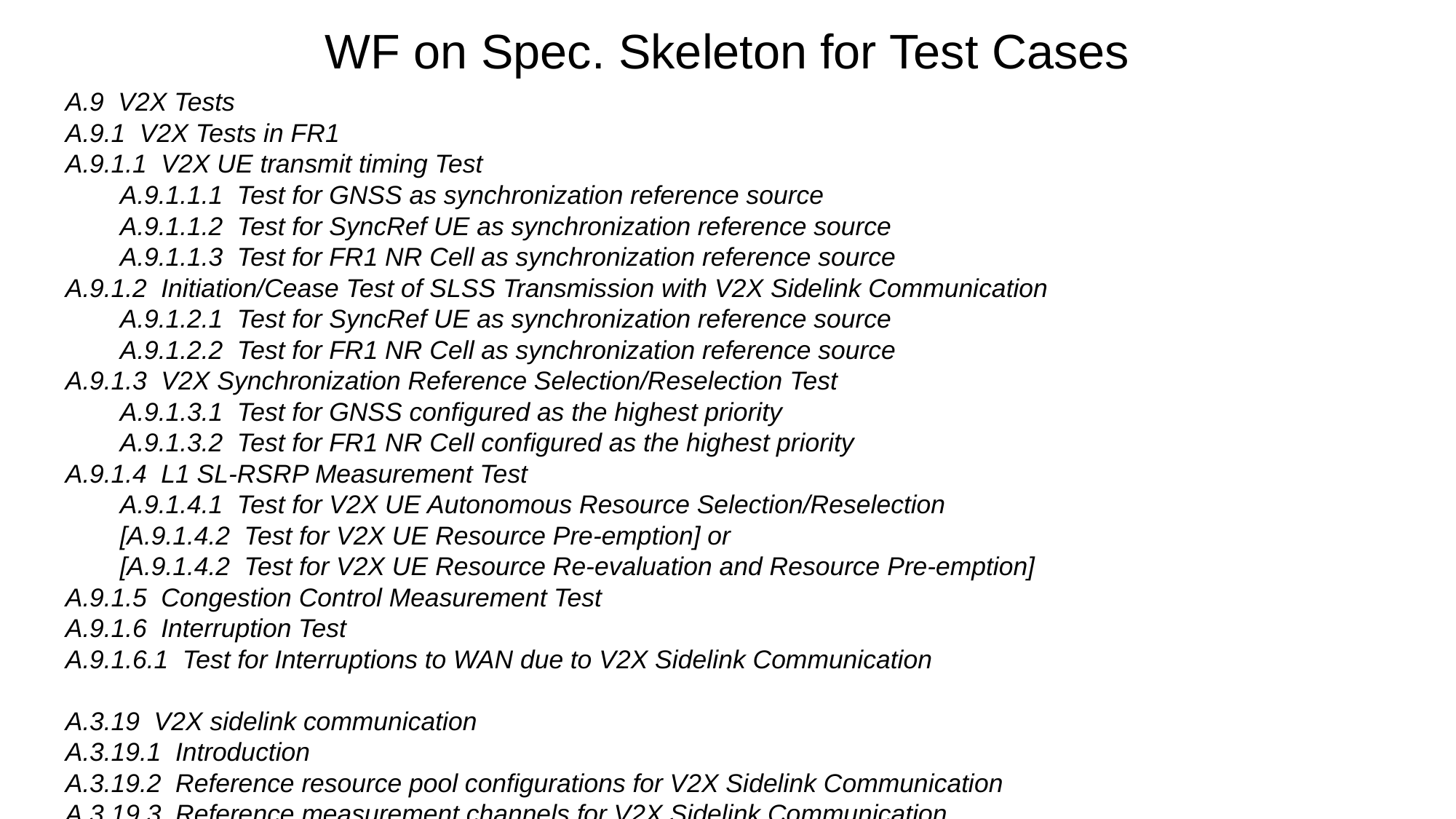

WF on Spec. Skeleton for Test Cases
A.9  V2X Tests
A.9.1  V2X Tests in FR1
A.9.1.1  V2X UE transmit timing Test
A.9.1.1.1  Test for GNSS as synchronization reference source
A.9.1.1.2  Test for SyncRef UE as synchronization reference source
A.9.1.1.3  Test for FR1 NR Cell as synchronization reference source
A.9.1.2  Initiation/Cease Test of SLSS Transmission with V2X Sidelink Communication
A.9.1.2.1  Test for SyncRef UE as synchronization reference source
A.9.1.2.2  Test for FR1 NR Cell as synchronization reference source
A.9.1.3  V2X Synchronization Reference Selection/Reselection Test
A.9.1.3.1  Test for GNSS configured as the highest priority
A.9.1.3.2  Test for FR1 NR Cell configured as the highest priority
A.9.1.4  L1 SL-RSRP Measurement Test
A.9.1.4.1  Test for V2X UE Autonomous Resource Selection/Reselection
[A.9.1.4.2  Test for V2X UE Resource Pre-emption] or
[A.9.1.4.2  Test for V2X UE Resource Re-evaluation and Resource Pre-emption]
A.9.1.5  Congestion Control Measurement Test
A.9.1.6  Interruption Test
A.9.1.6.1  Test for Interruptions to WAN due to V2X Sidelink Communication

A.3.19  V2X sidelink communication
A.3.19.1  Introduction
A.3.19.2  Reference resource pool configurations for V2X Sidelink Communication
A.3.19.3  Reference measurement channels for V2X Sidelink Communication